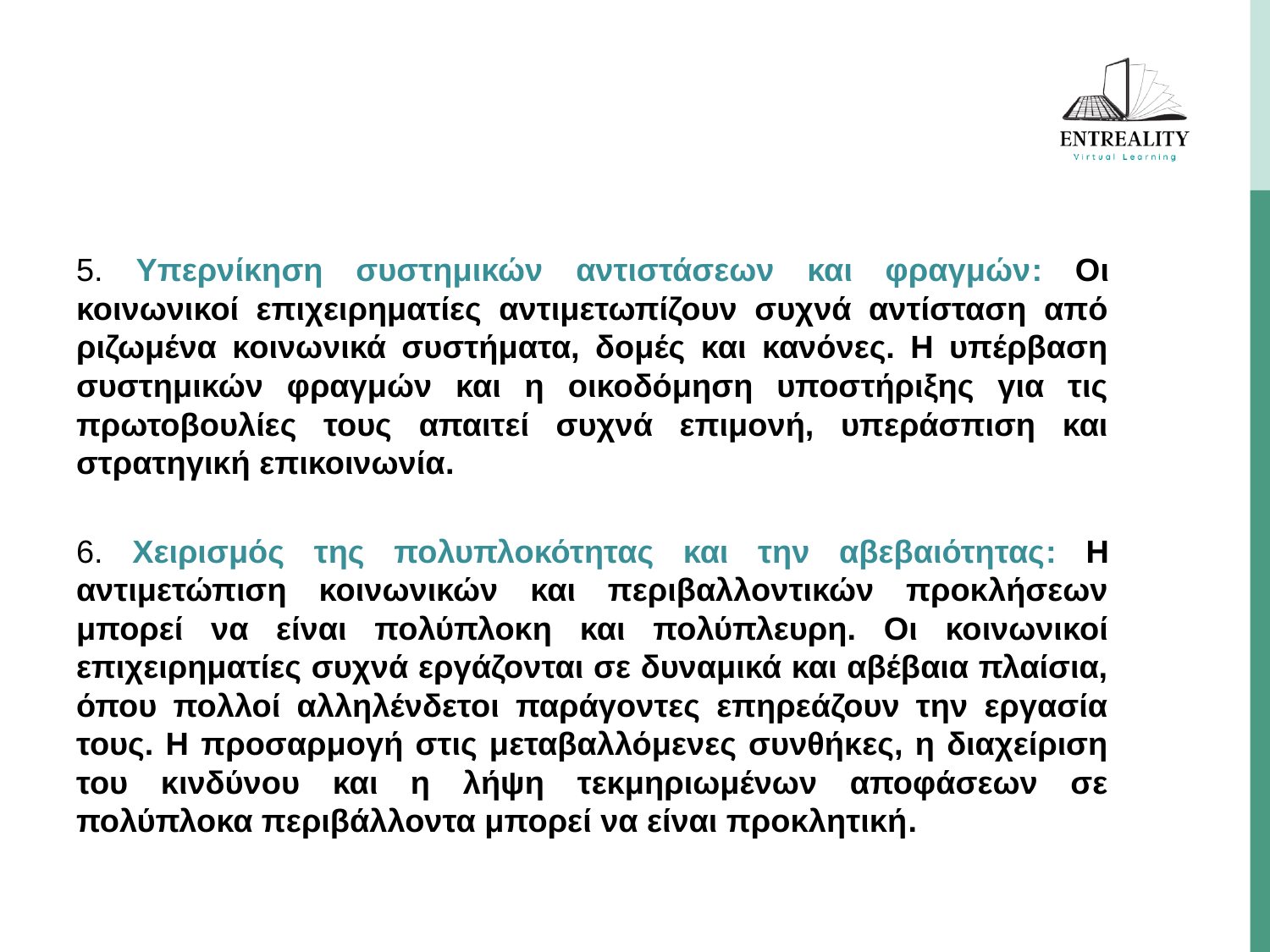

5. Υπερνίκηση συστημικών αντιστάσεων και φραγμών: Οι κοινωνικοί επιχειρηματίες αντιμετωπίζουν συχνά αντίσταση από ριζωμένα κοινωνικά συστήματα, δομές και κανόνες. Η υπέρβαση συστημικών φραγμών και η οικοδόμηση υποστήριξης για τις πρωτοβουλίες τους απαιτεί συχνά επιμονή, υπεράσπιση και στρατηγική επικοινωνία.

6. Χειρισμός της πολυπλοκότητας και την αβεβαιότητας: Η αντιμετώπιση κοινωνικών και περιβαλλοντικών προκλήσεων μπορεί να είναι πολύπλοκη και πολύπλευρη. Οι κοινωνικοί επιχειρηματίες συχνά εργάζονται σε δυναμικά και αβέβαια πλαίσια, όπου πολλοί αλληλένδετοι παράγοντες επηρεάζουν την εργασία τους. Η προσαρμογή στις μεταβαλλόμενες συνθήκες, η διαχείριση του κινδύνου και η λήψη τεκμηριωμένων αποφάσεων σε πολύπλοκα περιβάλλοντα μπορεί να είναι προκλητική.